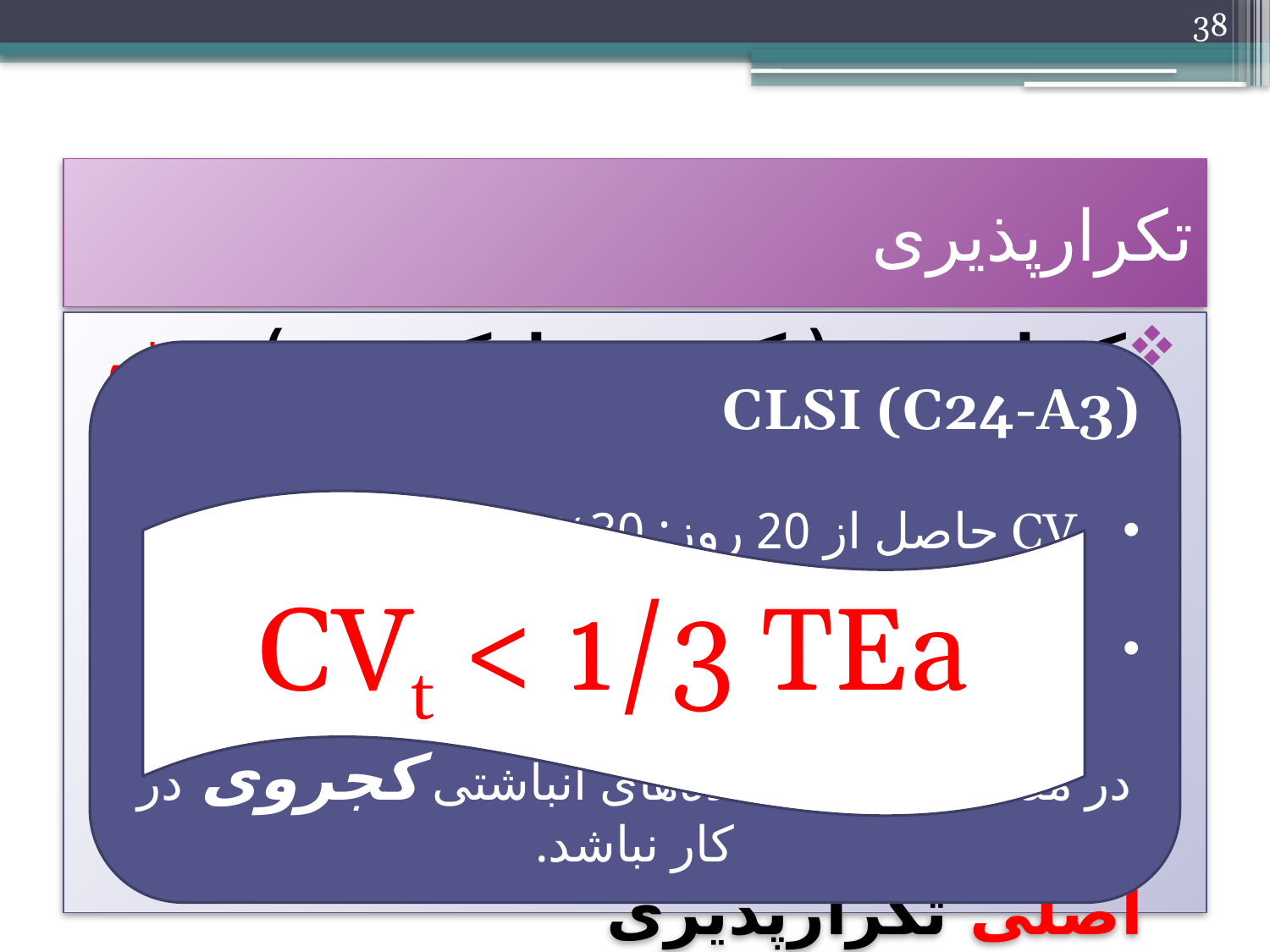

38
# تکرارپذیری
کوتاه مدت (یک دوره یا یک روزه): پیش درآمد
CV < ¼ TEa
بهترین اجرای یک روش

تکرارپذیری بلند مدت: بررسی اصلی تکرارپذیری
CLSI (C24-A3)

CV حاصل از 20 روز: 30% ±

CV حاصل از 100 روز: 10% ±

در مدت جمع‌آوری داده‌های انباشتی کجروی در کار نباشد.
CVt < 1/3 TEa